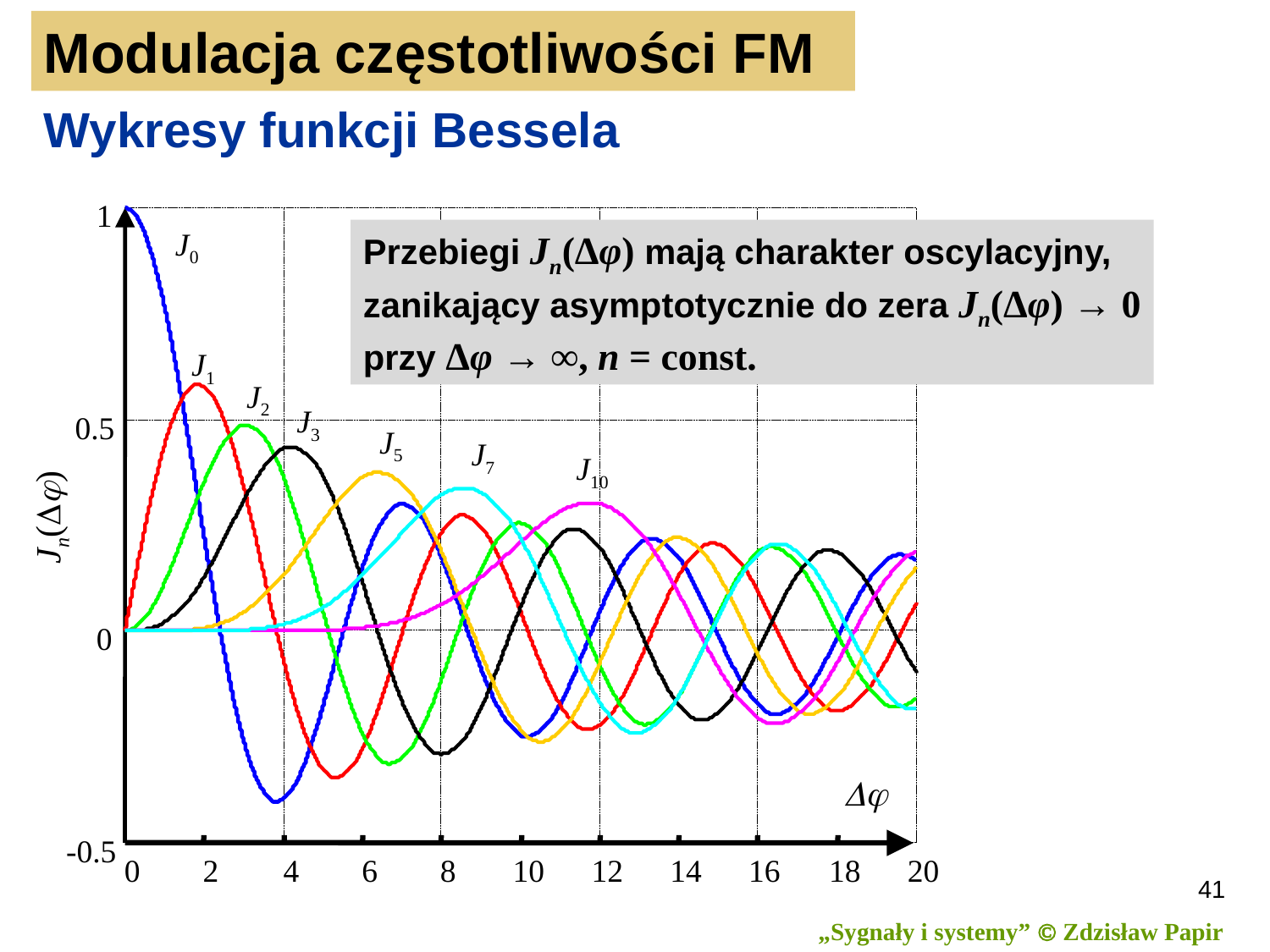

Modulacja częstotliwości FM
Wykresy funkcji Bessela

1

J0
J1
J2

J3
0.5

J5

J7

J10

Jn(Δϕ)

0

Δϕ
-0.5

0
2
4
6
8
10
12
14
16
18
20
Przebiegi Jn(Δφ) mają charakter oscylacyjny,
zanikający asymptotycznie do zera Jn(Δφ) → 0
przy Δφ → ∞, n = const.
41
„Sygnały i systemy” © Zdzisław Papir